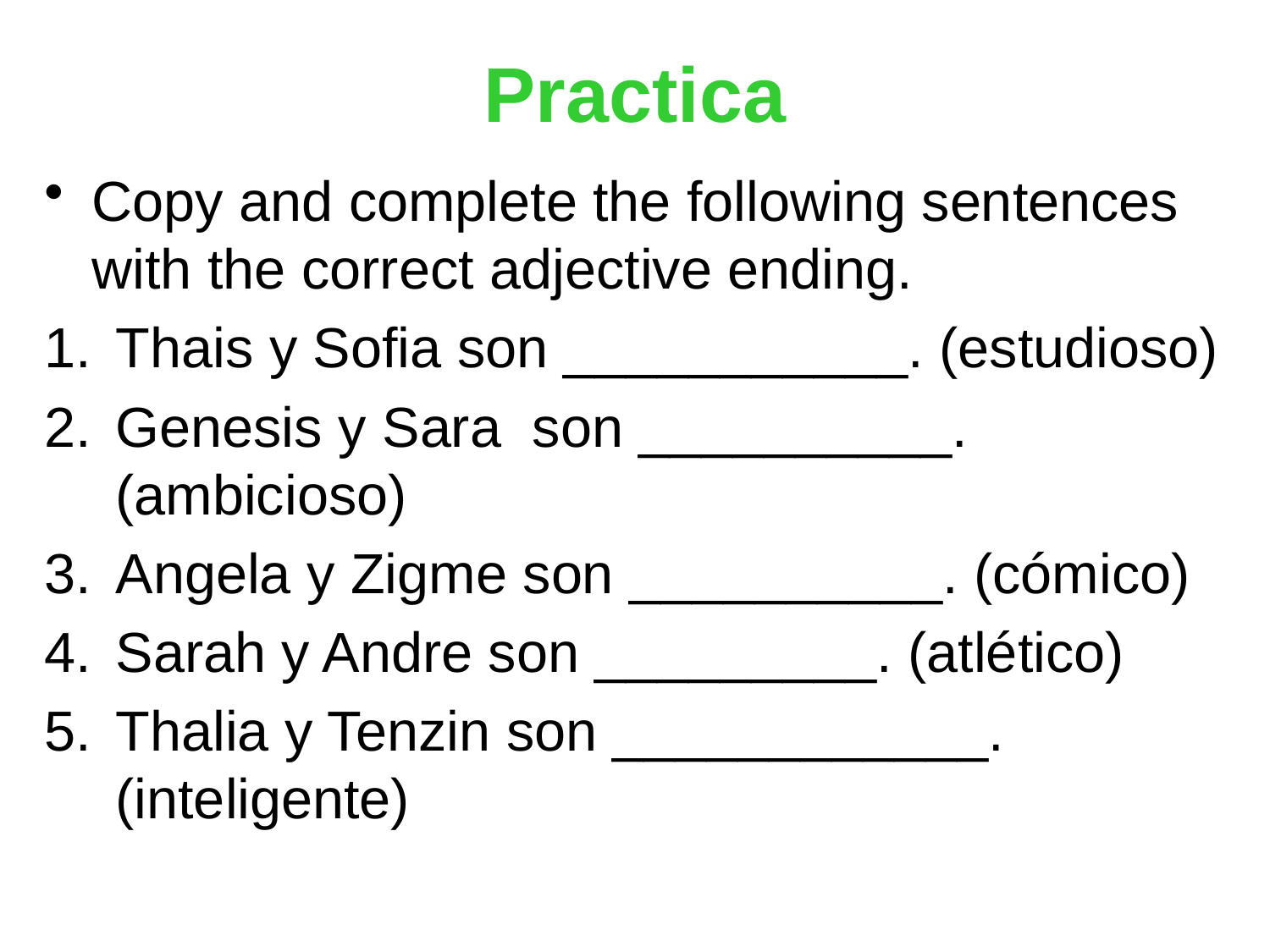

Practica
Copy and complete the following sentences with the correct adjective ending.
Thais y Sofia son ___________. (estudioso)
Genesis y Sara  son __________. (ambicioso)
Angela y Zigme son __________. (cómico)
Sarah y Andre son _________. (atlético)
Thalia y Tenzin son ____________. (inteligente)